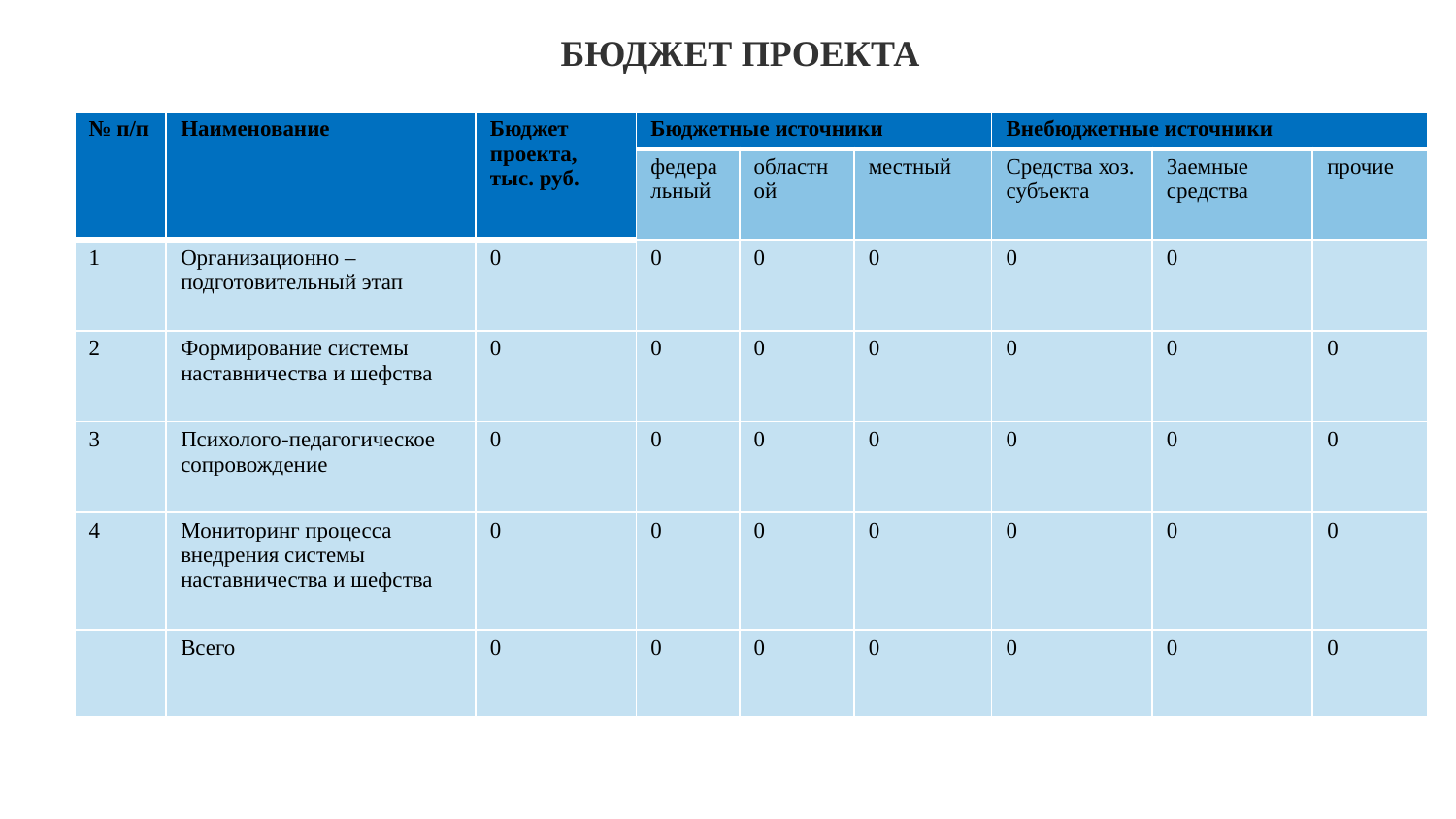

Бюджет проекта
| № п/п | Наименование | Бюджет проекта, тыс. руб. | Бюджетные источники |  |  | Внебюджетные источники |  |  |
| --- | --- | --- | --- | --- | --- | --- | --- | --- |
|  |  |  | федеральный | областной | местный | Средства хоз. субъекта | Заемные средства | прочие |
| 1 | Организационно –подготовительный этап | 0 | 0 | 0 | 0 | 0 | 0 |  |
| 2 | Формирование системы наставничества и шефства | 0 | 0 | 0 | 0 | 0 | 0 | 0 |
| 3 | Психолого-педагогическое сопровождение | 0 | 0 | 0 | 0 | 0 | 0 | 0 |
| 4 | Мониторинг процесса внедрения системы наставничества и шефства | 0 | 0 | 0 | 0 | 0 | 0 | 0 |
|  | Всего | 0 | 0 | 0 | 0 | 0 | 0 | 0 |